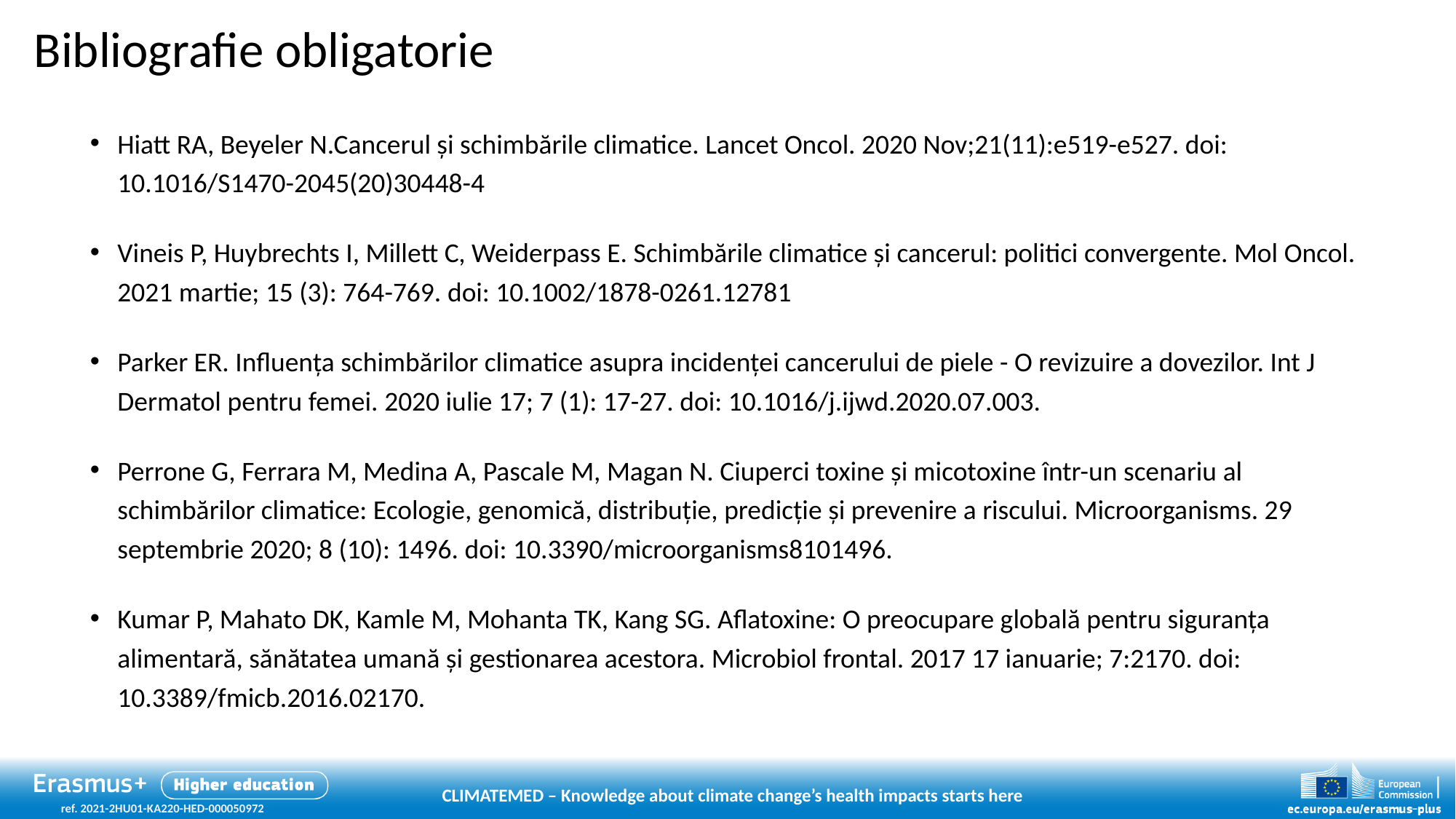

# Bibliografie obligatorie
Hiatt RA, Beyeler N.Cancerul și schimbările climatice. Lancet Oncol. 2020 Nov;21(11):e519-e527. doi: 10.1016/S1470-2045(20)30448-4
Vineis P, Huybrechts I, Millett C, Weiderpass E. Schimbările climatice și cancerul: politici convergente. Mol Oncol. 2021 martie; 15 (3): 764-769. doi: 10.1002/1878-0261.12781
Parker ER. Influența schimbărilor climatice asupra incidenței cancerului de piele - O revizuire a dovezilor. Int J Dermatol pentru femei. 2020 iulie 17; 7 (1): 17-27. doi: 10.1016/j.ijwd.2020.07.003.
Perrone G, Ferrara M, Medina A, Pascale M, Magan N. Ciuperci toxine și micotoxine într-un scenariu al schimbărilor climatice: Ecologie, genomică, distribuție, predicție și prevenire a riscului. Microorganisms. 29 septembrie 2020; 8 (10): 1496. doi: 10.3390/microorganisms8101496.
Kumar P, Mahato DK, Kamle M, Mohanta TK, Kang SG. Aflatoxine: O preocupare globală pentru siguranța alimentară, sănătatea umană și gestionarea acestora. Microbiol frontal. 2017 17 ianuarie; 7:2170. doi: 10.3389/fmicb.2016.02170.